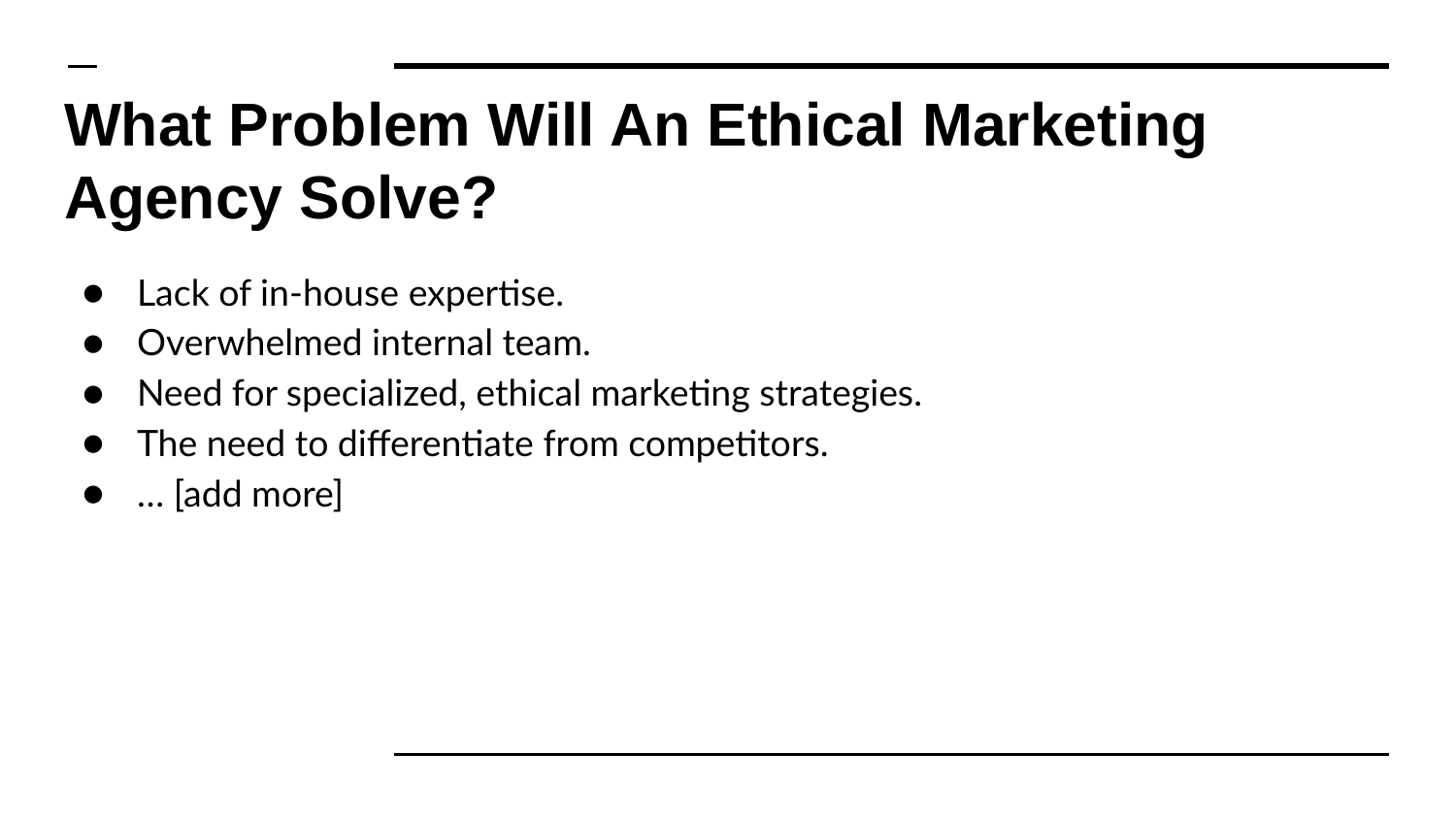

# What Problem Will An Ethical Marketing Agency Solve?
Lack of in-house expertise.
Overwhelmed internal team.
Need for specialized, ethical marketing strategies.
The need to differentiate from competitors.
… [add more]